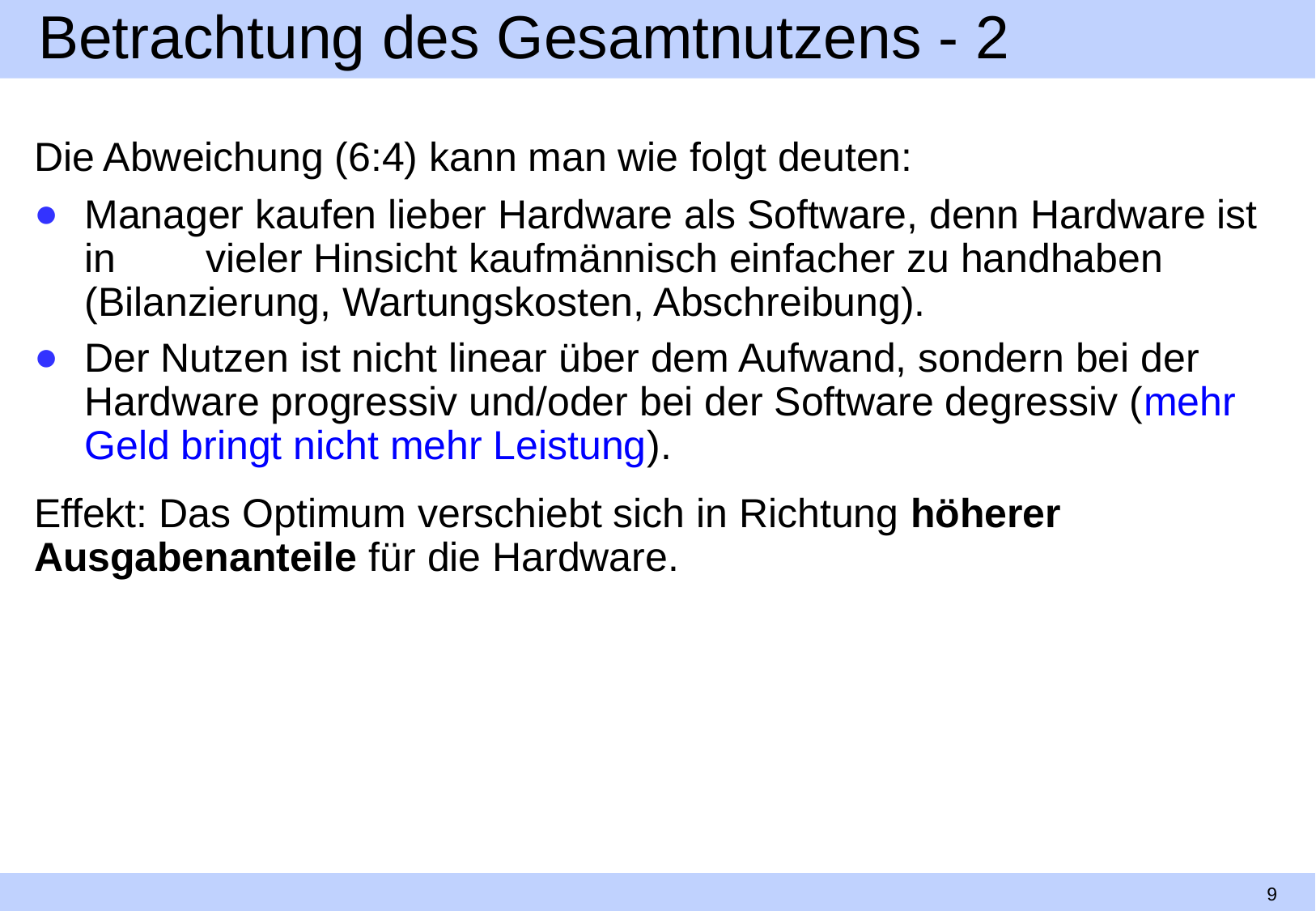

# Betrachtung des Gesamtnutzens - 2
Die Abweichung (6:4) kann man wie folgt deuten:
Manager kaufen lieber Hardware als Software, denn Hardware ist in 	vieler Hinsicht kaufmännisch einfacher zu handhaben (Bilanzierung, Wartungskosten, Abschreibung).
Der Nutzen ist nicht linear über dem Aufwand, sondern bei der Hardware progressiv und/oder bei der Software degressiv (mehr Geld bringt nicht mehr Leistung).
Effekt: Das Optimum verschiebt sich in Richtung höherer Ausgabenanteile für die Hardware.
9